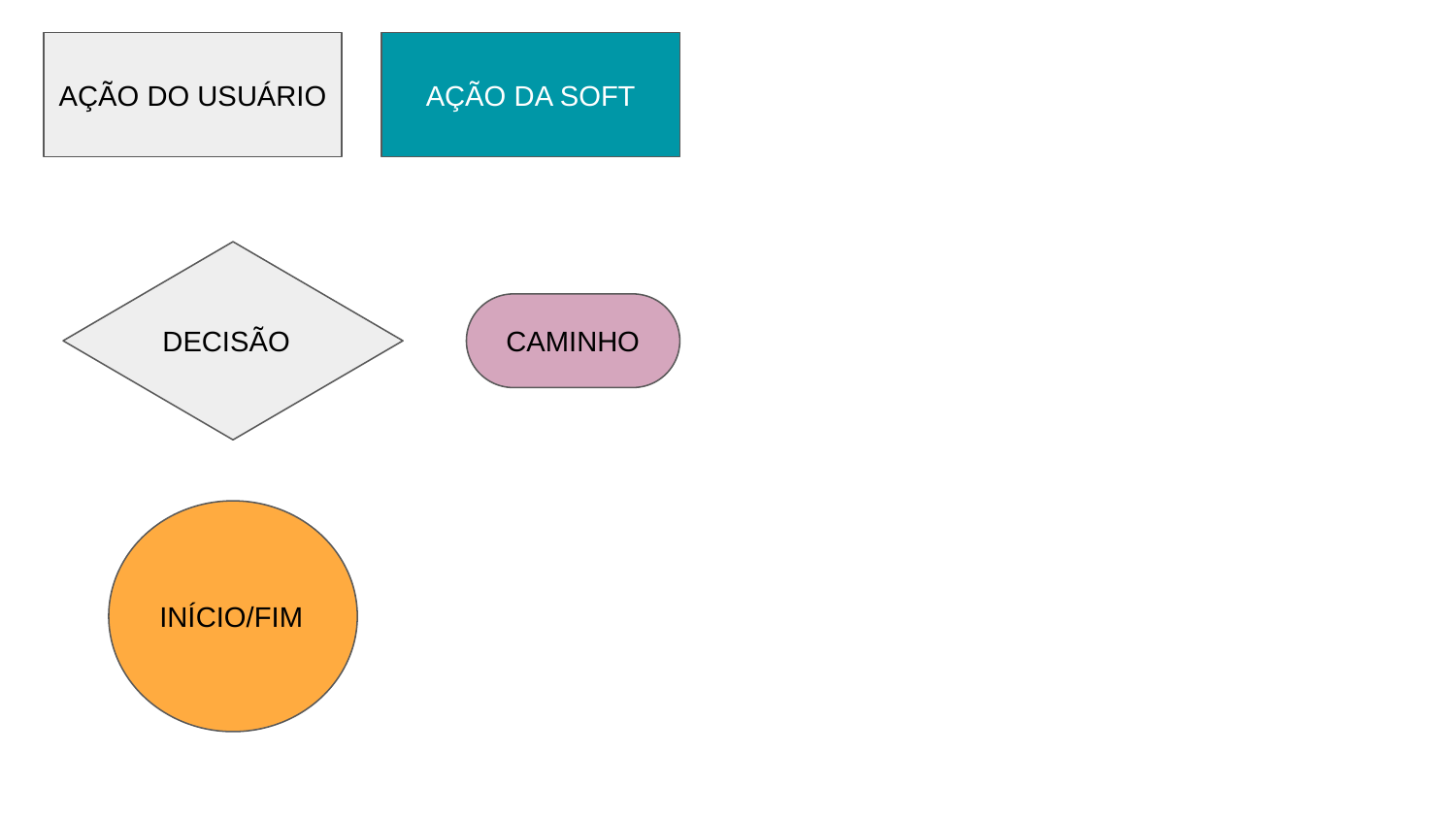

AÇÃO DO USUÁRIO
AÇÃO DA SOFT
DECISÃO
CAMINHO
INÍCIO/FIM